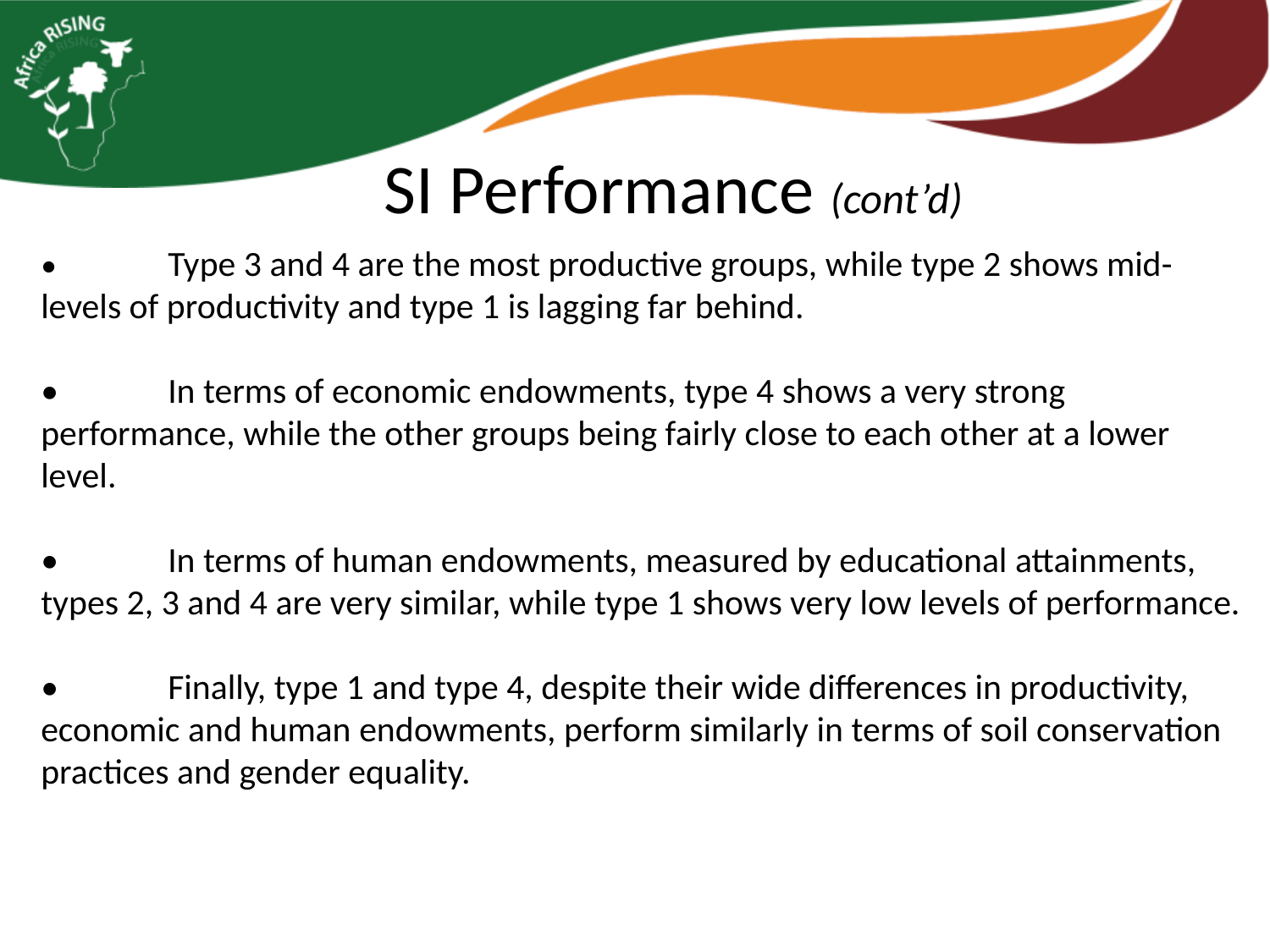

# SI Performance (cont’d)
•	Type 3 and 4 are the most productive groups, while type 2 shows mid-levels of productivity and type 1 is lagging far behind.

•	In terms of economic endowments, type 4 shows a very strong performance, while the other groups being fairly close to each other at a lower level.

•	In terms of human endowments, measured by educational attainments, types 2, 3 and 4 are very similar, while type 1 shows very low levels of performance.

•	Finally, type 1 and type 4, despite their wide differences in productivity, economic and human endowments, perform similarly in terms of soil conservation practices and gender equality.